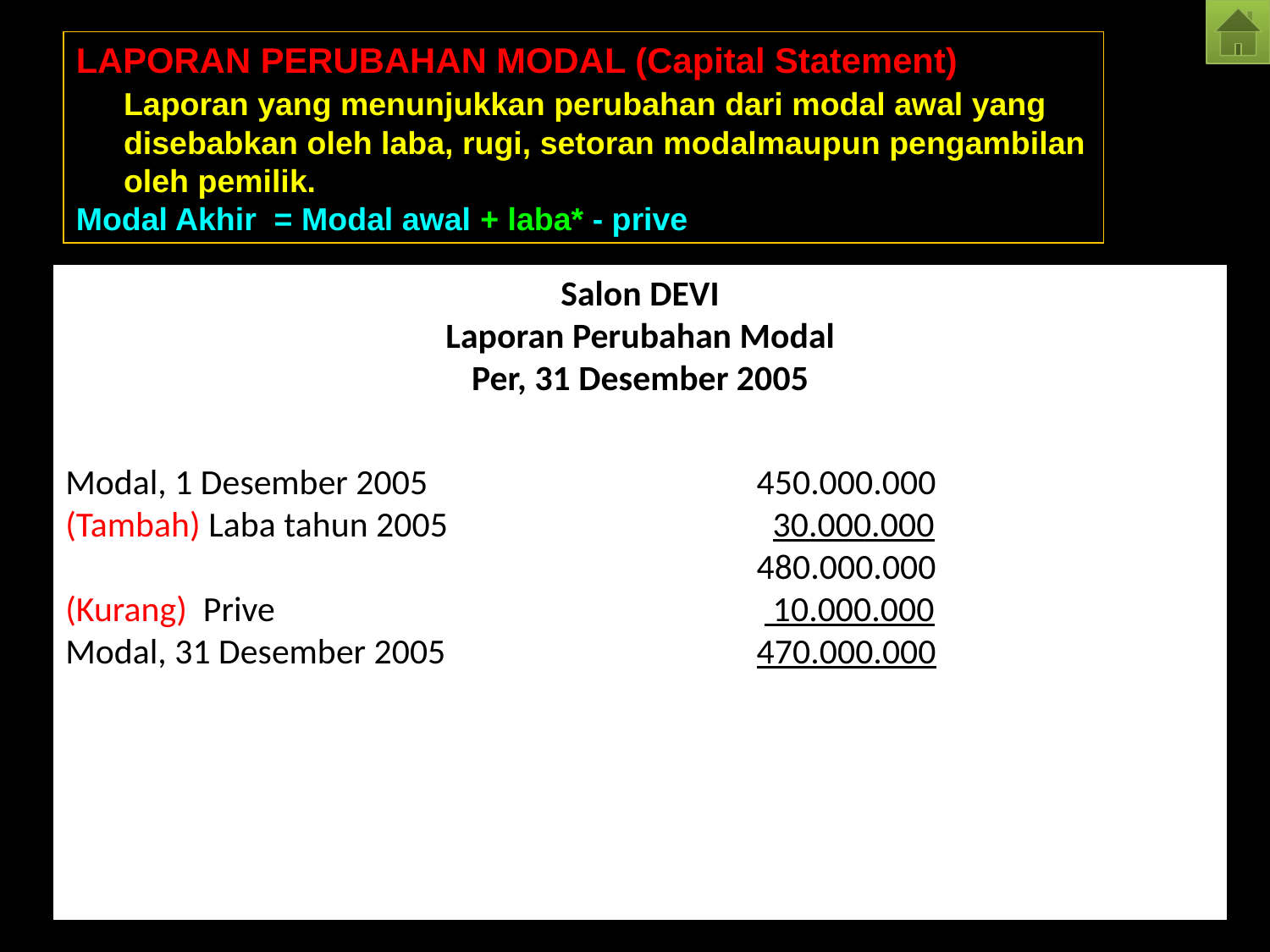

LAPORAN PERUBAHAN MODAL (Capital Statement)
	Laporan yang menunjukkan perubahan dari modal awal yang disebabkan oleh laba, rugi, setoran modalmaupun pengambilan oleh pemilik.
Modal Akhir  = Modal awal + laba* - prive
Salon DEVI
Laporan Perubahan Modal
Per, 31 Desember 2005

Modal, 1 Desember 2005		 	       450.000.000
(Tambah) Laba tahun 2005		         30.000.000
					       480.000.000
(Kurang)  Prive				         10.000.000
Modal, 31 Desember 2005			       470.000.000